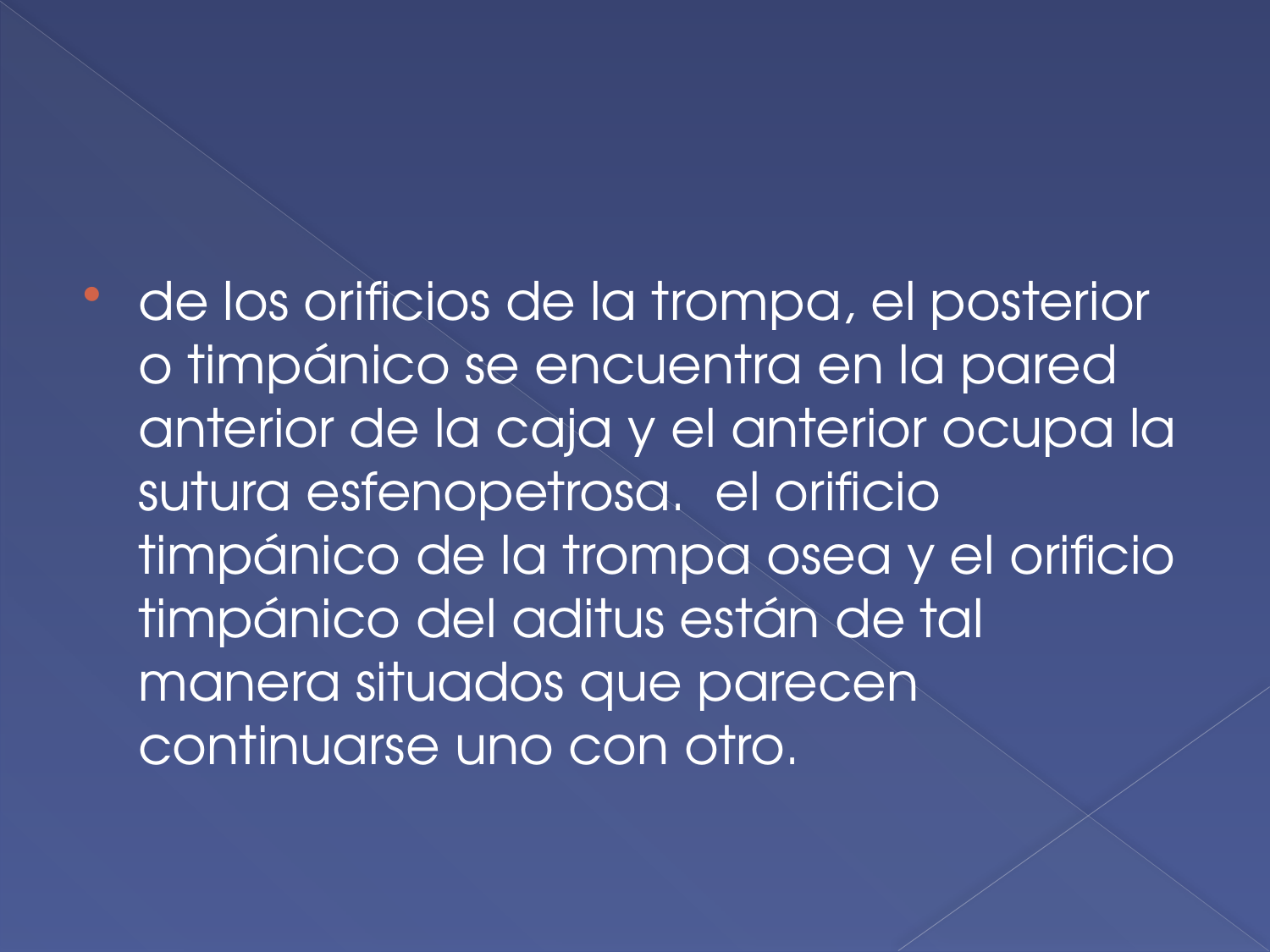

#
de los orificios de la trompa, el posterior o timpánico se encuentra en la pared anterior de la caja y el anterior ocupa la sutura esfenopetrosa.  el orificio timpánico de la trompa osea y el orificio timpánico del aditus están de tal manera situados que parecen continuarse uno con otro.